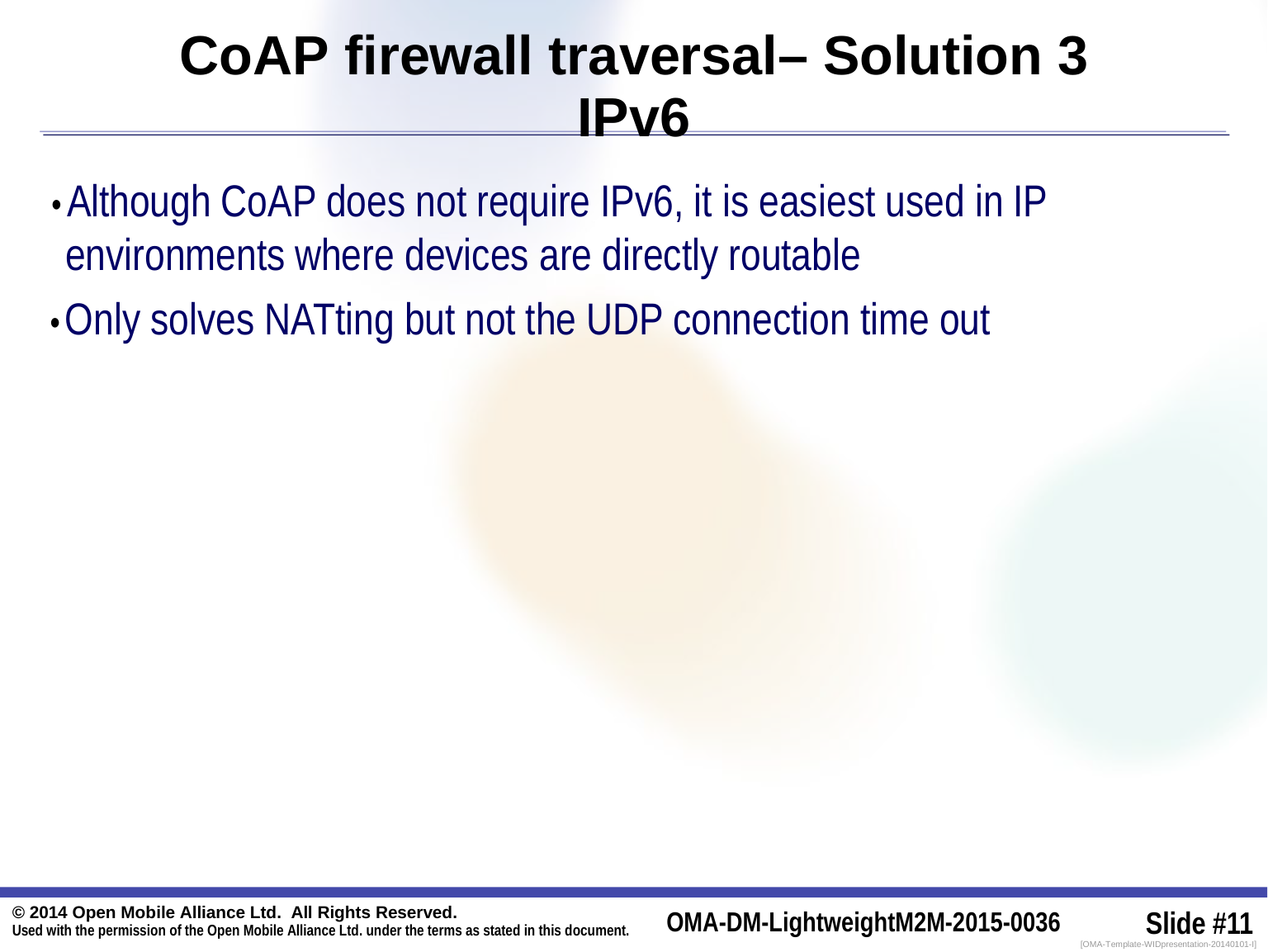

# CoAP firewall traversal– Solution 3 IPv6
• Although CoAP does not require IPv6, it is easiest used in IP environments where devices are directly routable
• Only solves NATting but not the UDP connection time out

© 2014 Open Mobile Alliance Ltd.  All Rights Reserved.
Used with the permission of the Open Mobile Alliance Ltd. under the terms as stated in this document.
OMA-DM-LightweightM2M-2015-0036
Slide #11
[OMA-Template-WIDpresentation-20140101-I]